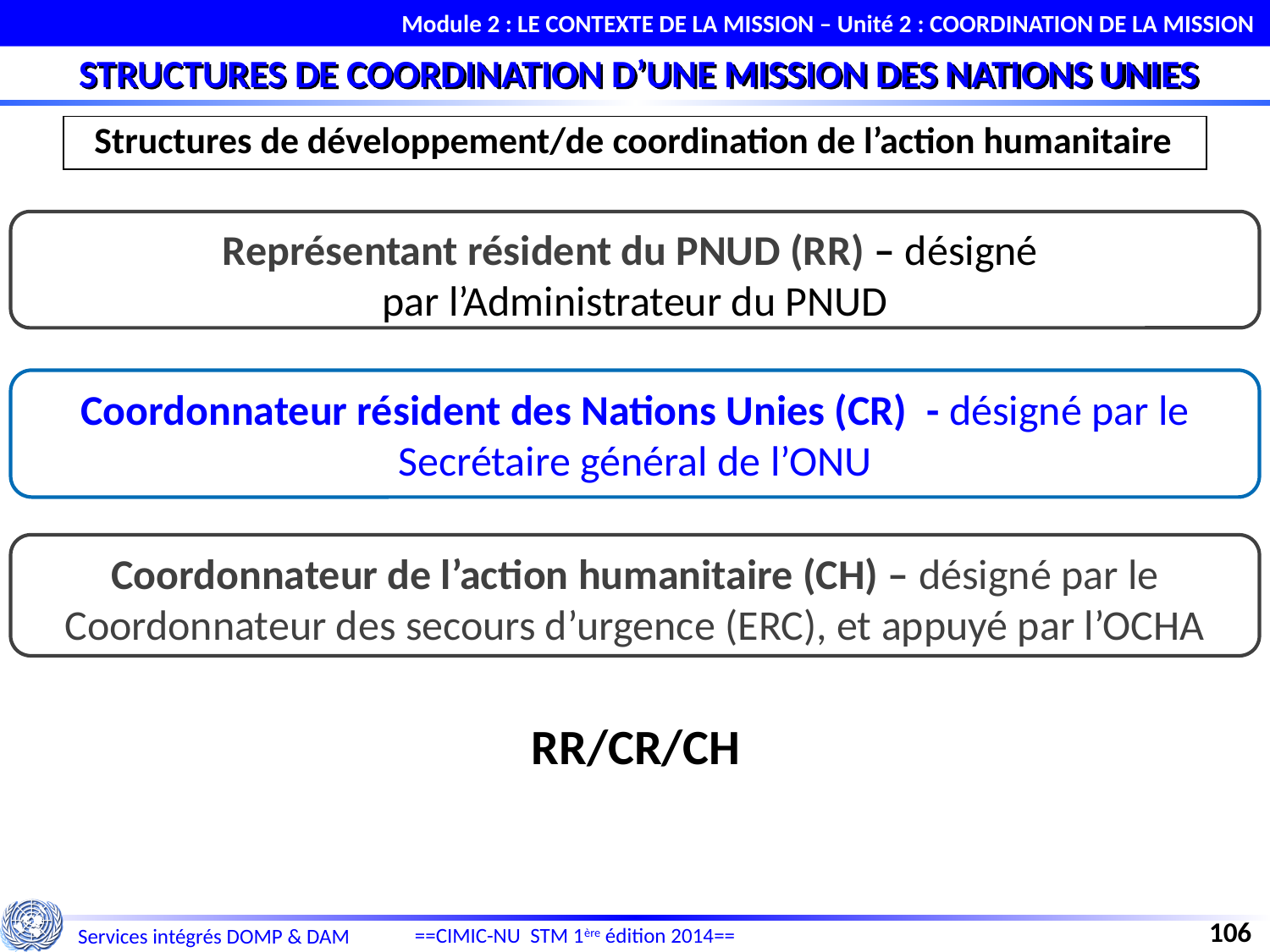

Module 2 : LE CONTEXTE DE LA MISSION – Unité 2 : COORDINATION DE LA MISSION
STRUCTURES DE COORDINATION D’UNE MISSION DES NATIONS UNIES
Structures de développement/de coordination de l’action humanitaire
Représentant résident du PNUD (RR) – désigné
par l’Administrateur du PNUD
Coordonnateur résident des Nations Unies (CR)  - désigné par le Secrétaire général de l’ONU
Coordonnateur de l’action humanitaire (CH) – désigné par le Coordonnateur des secours d’urgence (ERC), et appuyé par l’OCHA
RR/CR/CH
106
==CIMIC-NU  STM 1ère édition 2014==
Services intégrés DOMP & DAM